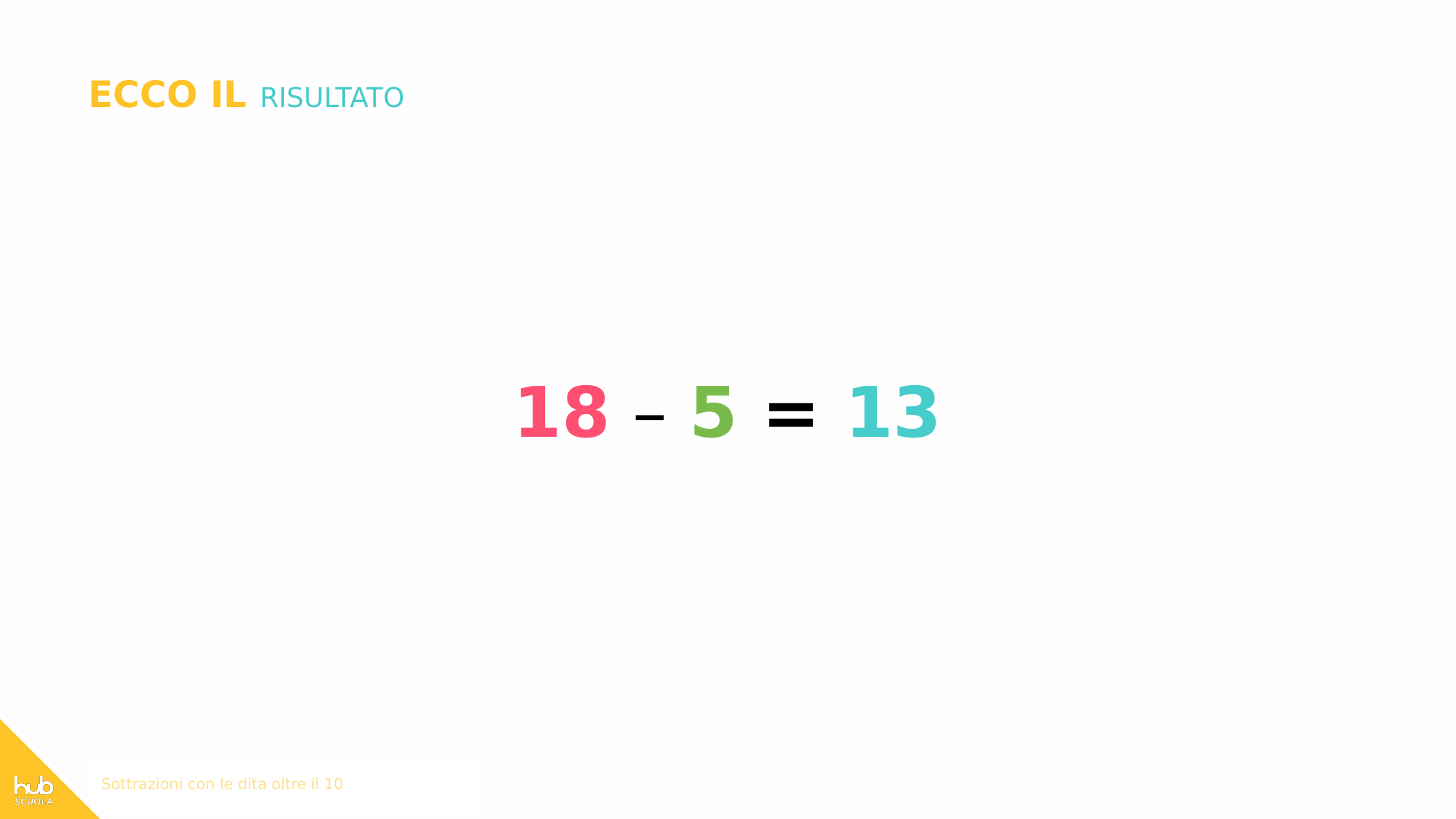

ECCO IL RISULTATO
18 – 5 = 13